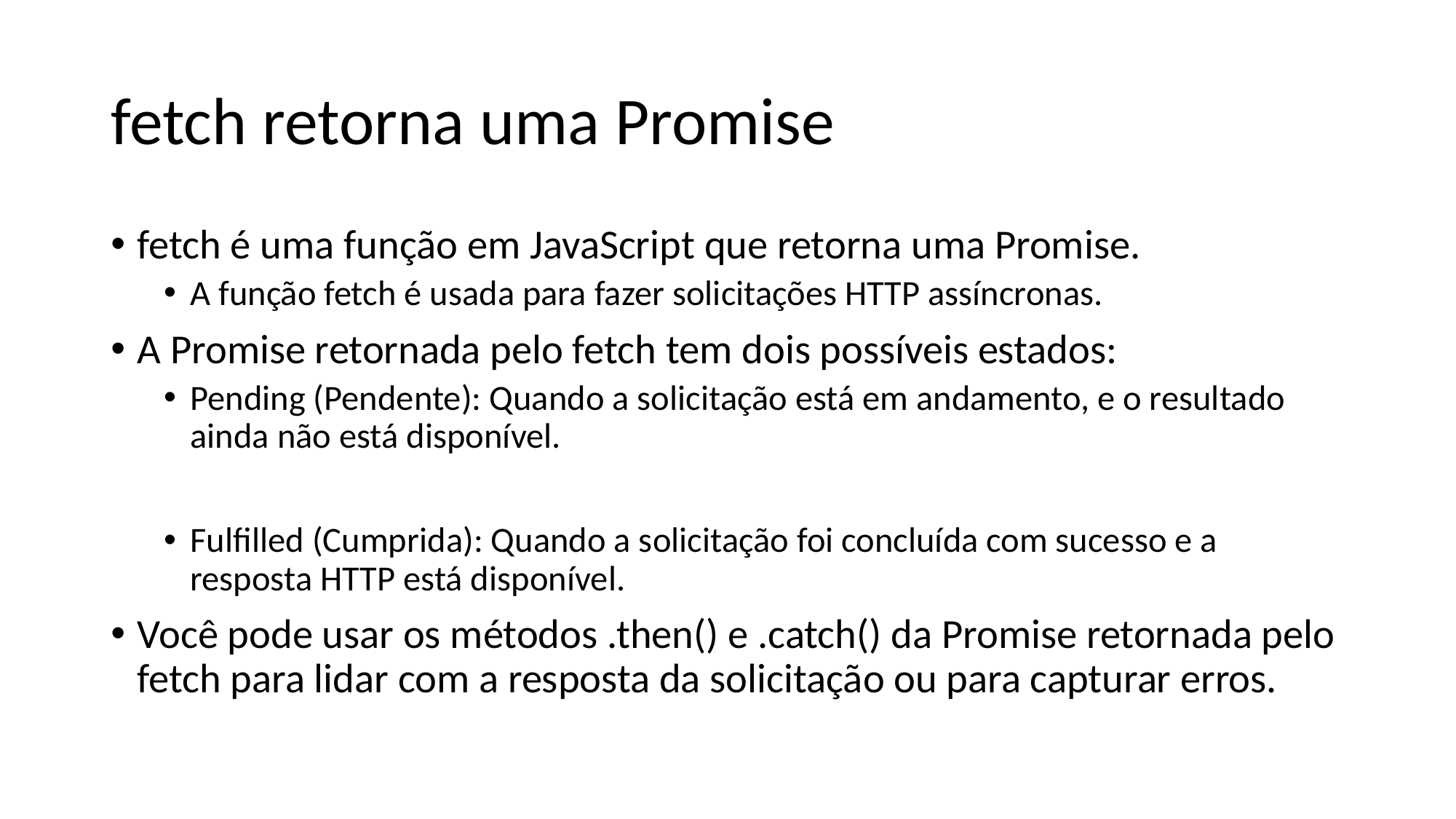

# fetch retorna uma Promise
fetch é uma função em JavaScript que retorna uma Promise.
A função fetch é usada para fazer solicitações HTTP assíncronas.
A Promise retornada pelo fetch tem dois possíveis estados:
Pending (Pendente): Quando a solicitação está em andamento, e o resultado ainda não está disponível.

Fulfilled (Cumprida): Quando a solicitação foi concluída com sucesso e a resposta HTTP está disponível.
Você pode usar os métodos .then() e .catch() da Promise retornada pelo fetch para lidar com a resposta da solicitação ou para capturar erros.